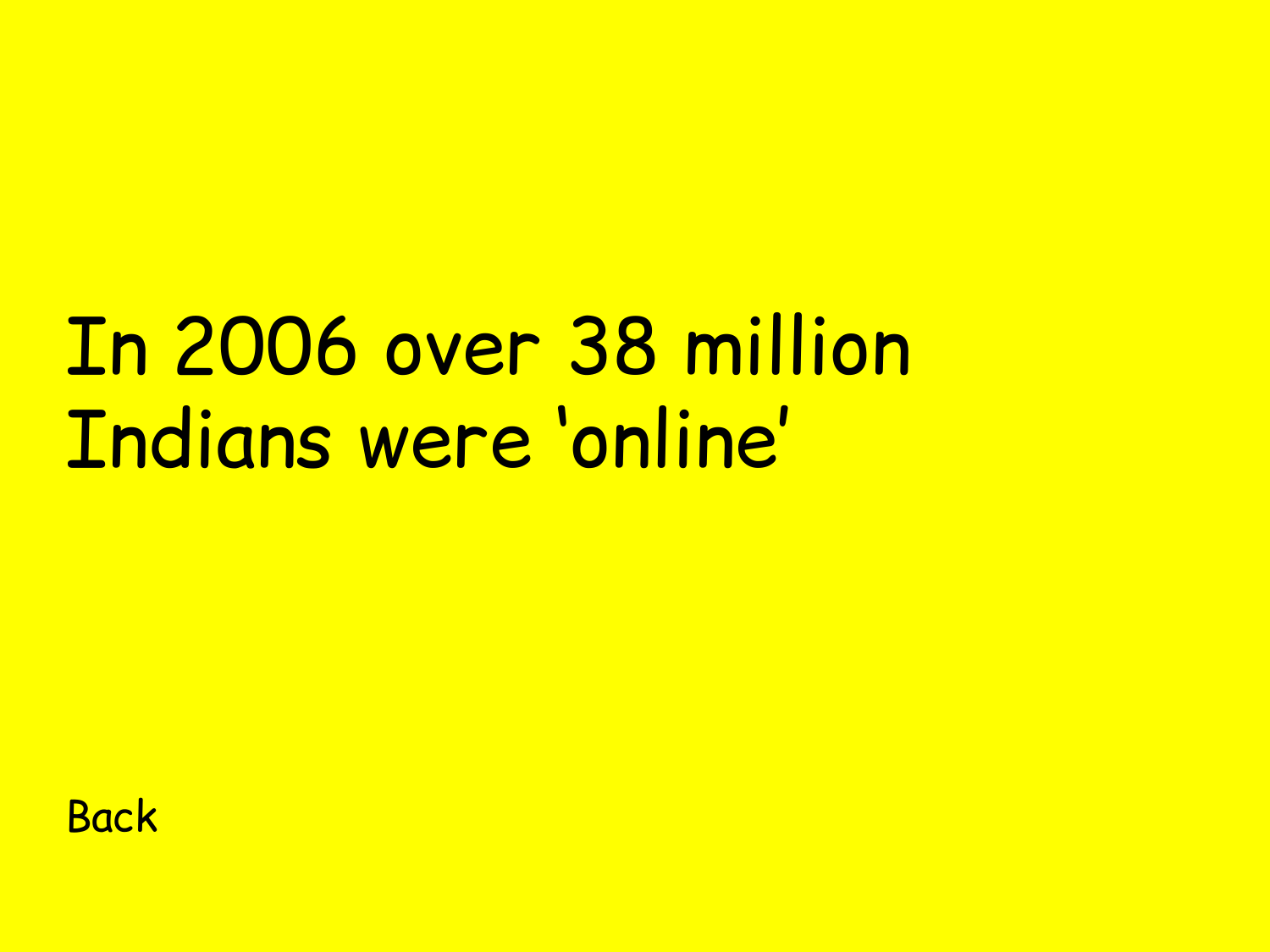

In 2006 over 38 million Indians were ‘online’
Back